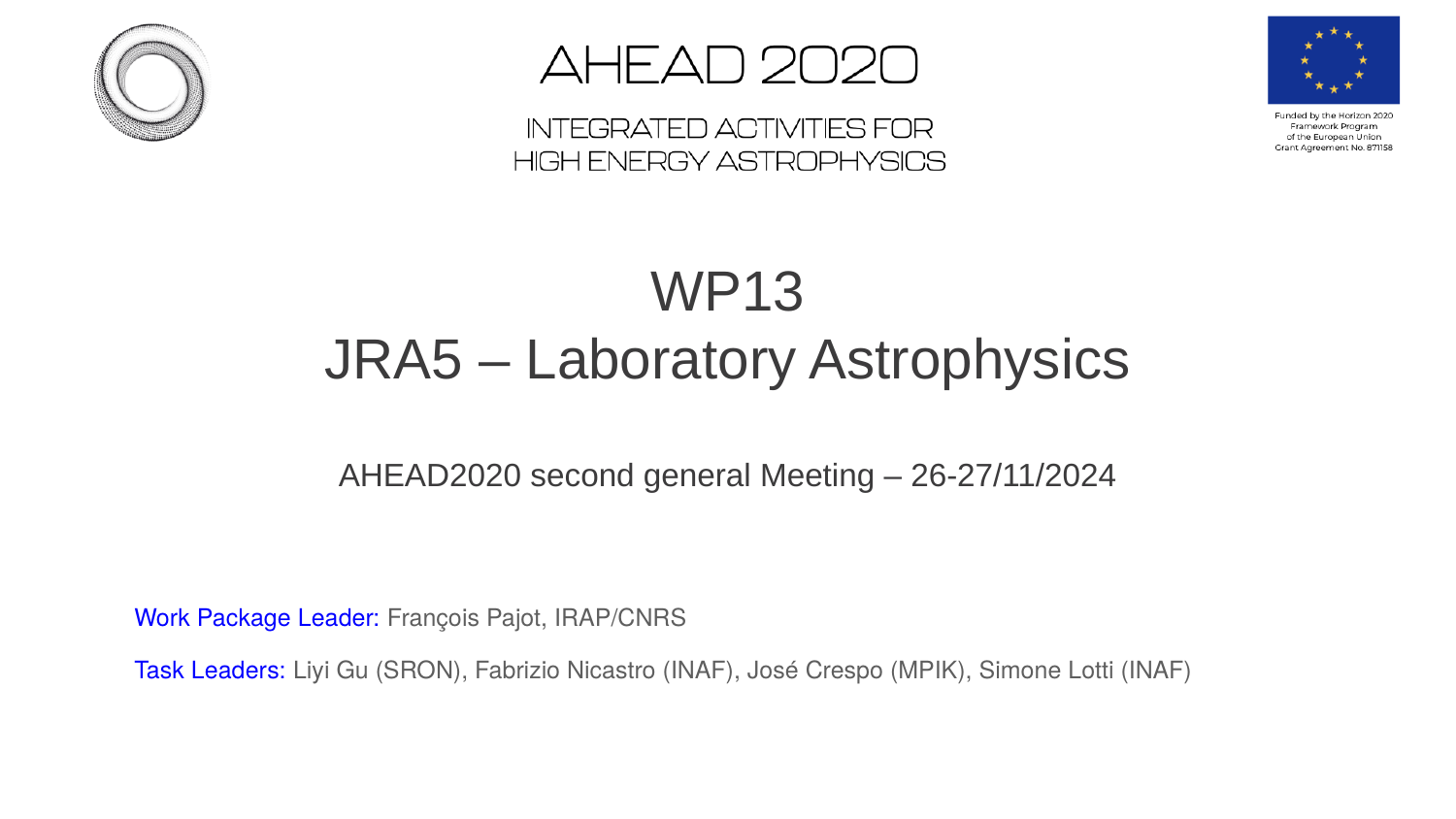

WP13
JRA5 – Laboratory Astrophysics

AHEAD2020 second general Meeting – 26-27/11/2024
Work Package Leader: François Pajot, IRAP/CNRS

Task Leaders: Liyi Gu (SRON), Fabrizio Nicastro (INAF), José Crespo (MPIK), Simone Lotti (INAF)